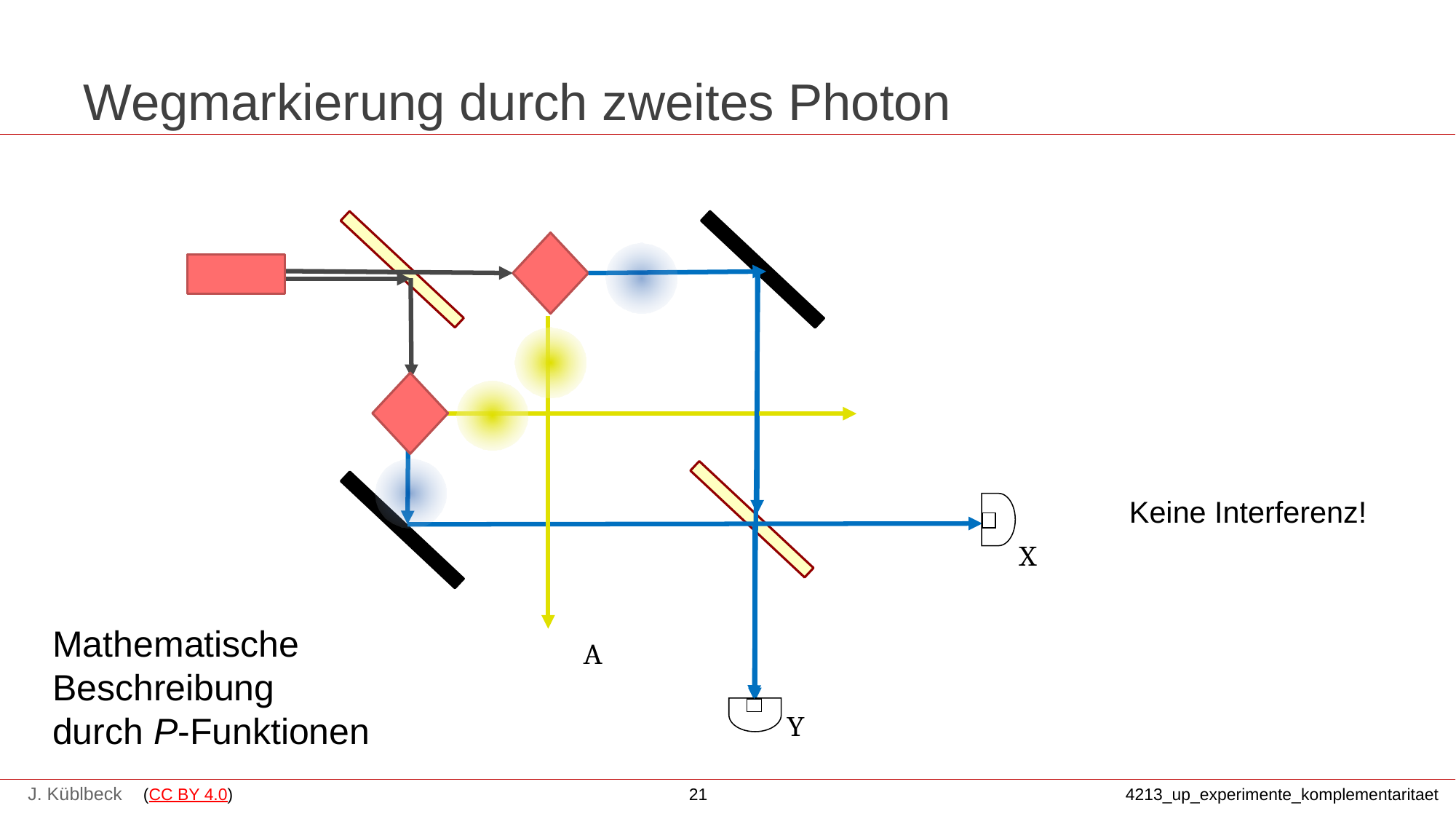

# Wegmarkierung durch zweites Photon

Mathematische
Beschreibung
durch P-Funktionen

Keine Interferenz!

X
A

Y